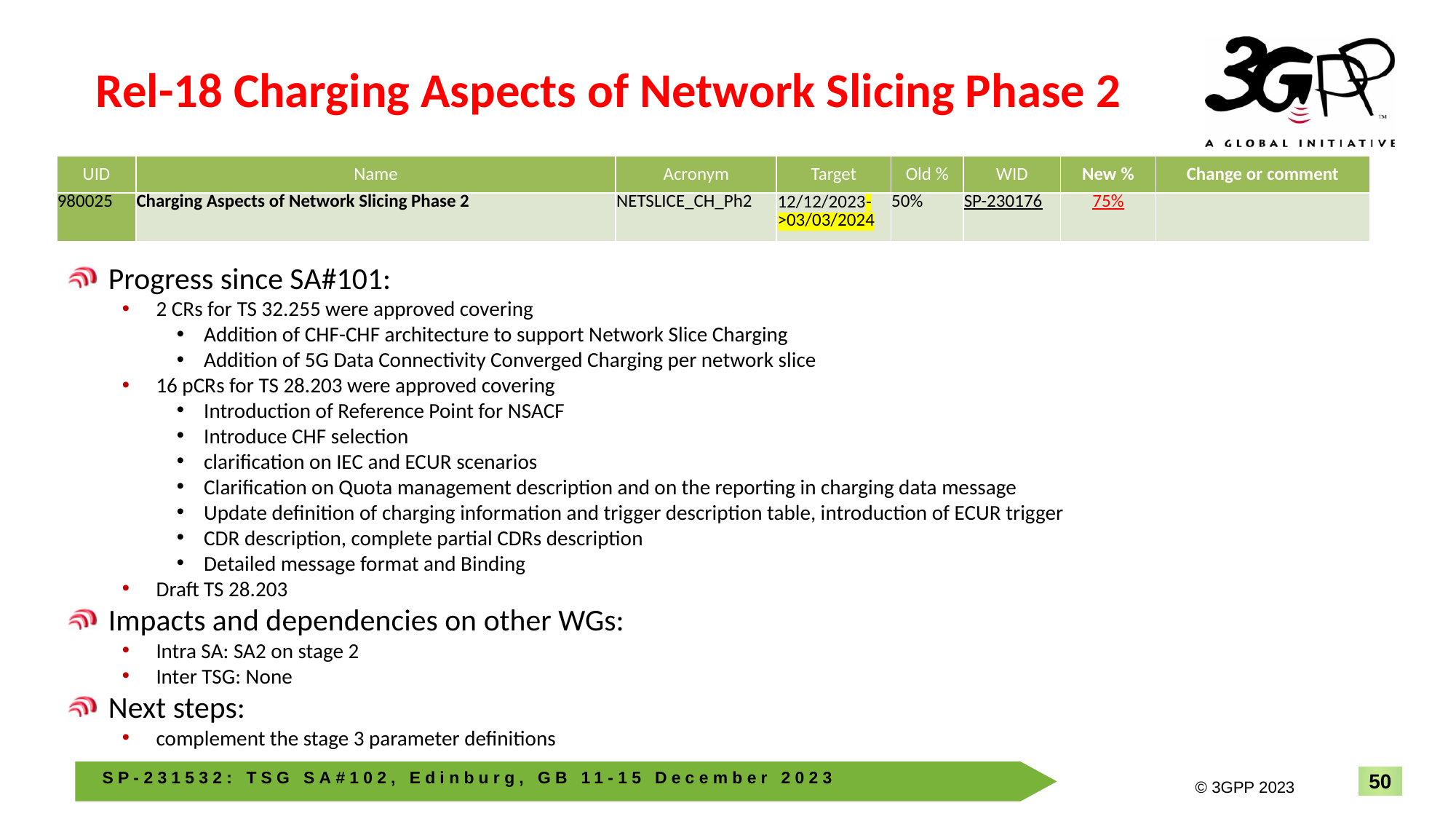

# Rel-18 Charging Aspects of Network Slicing Phase 2
| UID | Name | Acronym | Target | Old % | WID | New % | Change or comment |
| --- | --- | --- | --- | --- | --- | --- | --- |
| 980025 | Charging Aspects of Network Slicing Phase 2 | NETSLICE\_CH\_Ph2 | 12/12/2023->03/03/2024 | 50% | SP-230176 | 75% |  |
Progress since SA#101:
2 CRs for TS 32.255 were approved covering
Addition of CHF-CHF architecture to support Network Slice Charging
Addition of 5G Data Connectivity Converged Charging per network slice
16 pCRs for TS 28.203 were approved covering
Introduction of Reference Point for NSACF
Introduce CHF selection
clarification on IEC and ECUR scenarios
Clarification on Quota management description and on the reporting in charging data message
Update definition of charging information and trigger description table, introduction of ECUR trigger
CDR description, complete partial CDRs description
Detailed message format and Binding
Draft TS 28.203
Impacts and dependencies on other WGs:
Intra SA: SA2 on stage 2
Inter TSG: None
Next steps:
complement the stage 3 parameter definitions